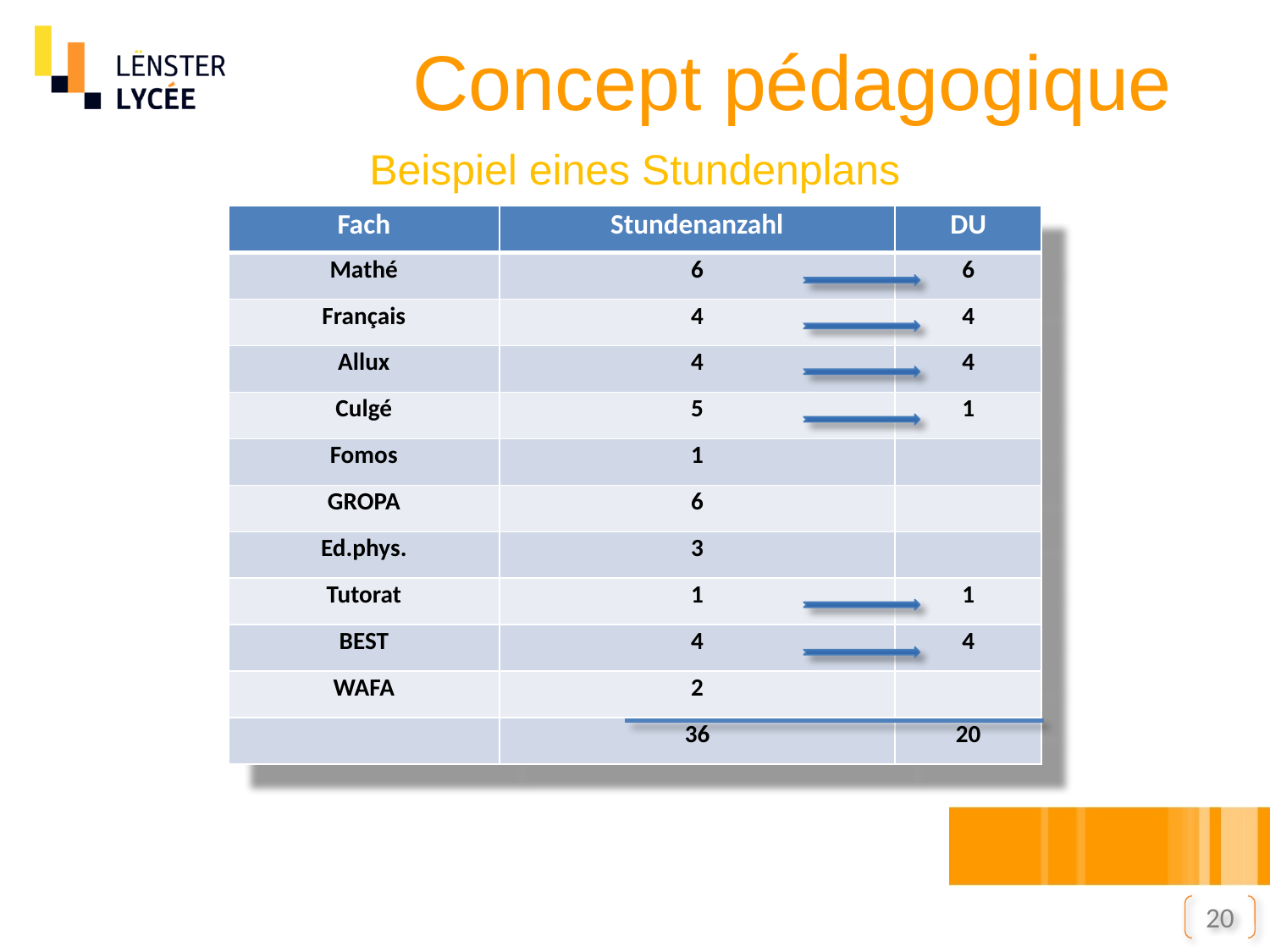

Concept pédagogique
Beispiel eines Stundenplans
| Fach | Stundenanzahl | DU |
| --- | --- | --- |
| Mathé | 6 | 6 |
| Français | 4 | 4 |
| Allux | 4 | 4 |
| Culgé | 5 | 1 |
| Fomos | 1 |  |
| GROPA | 6 |  |
| Ed.phys. | 3 |  |
| Tutorat | 1 | 1 |
| BEST | 4 | 4 |
| WAFA | 2 |  |
|  | 36 | 20 |

20